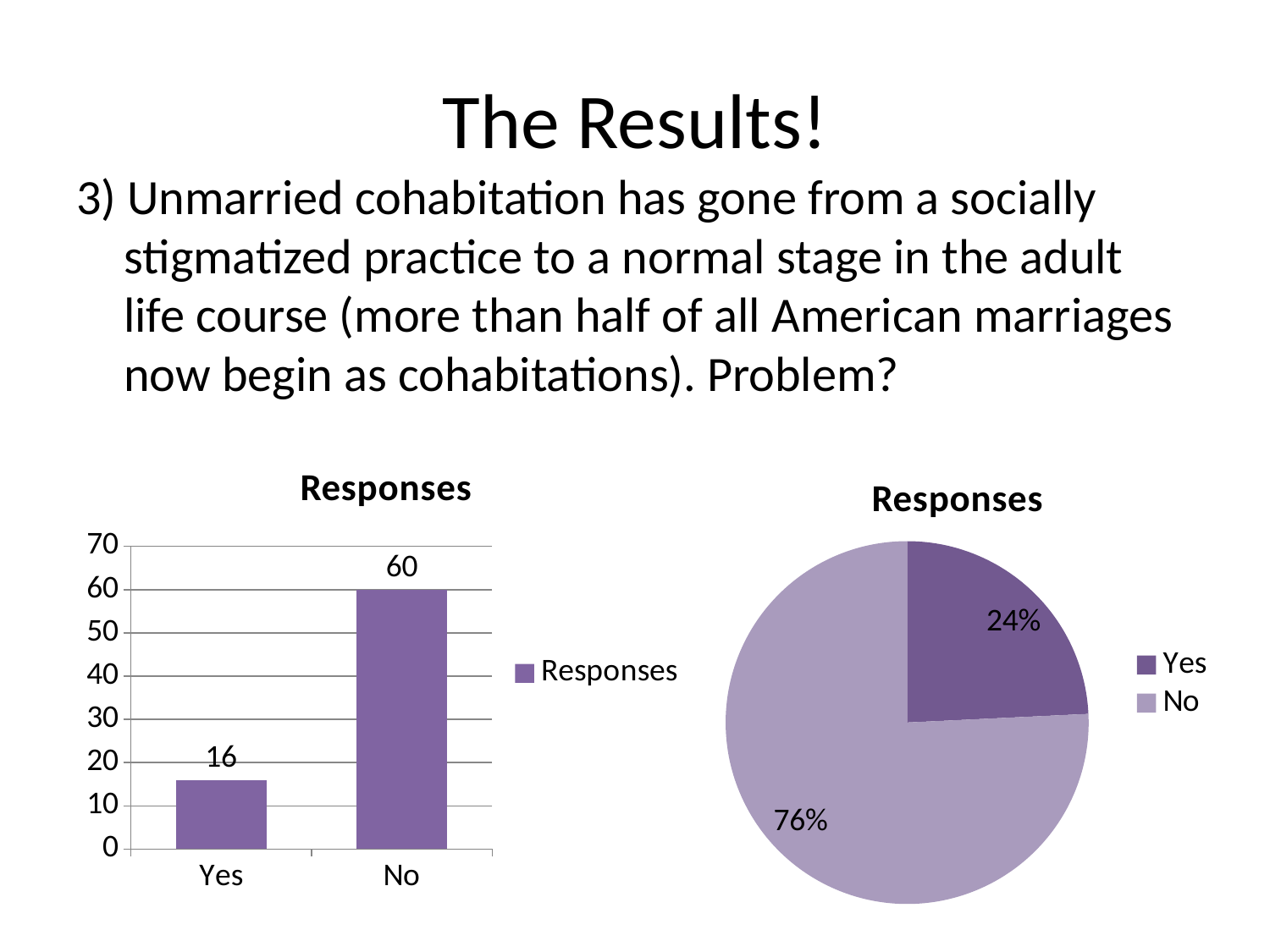

# The Results!
3) Unmarried cohabitation has gone from a socially stigmatized practice to a normal stage in the adult life course (more than half of all American marriages now begin as cohabitations). Problem?

### Chart:

| Category | Responses |
|---|---|
| Yes | 16.0 |
| No | 60.0 |

### Chart:

| Category | Responses |
|---|---|
| Yes | 16.0 |
| No | 50.0 |